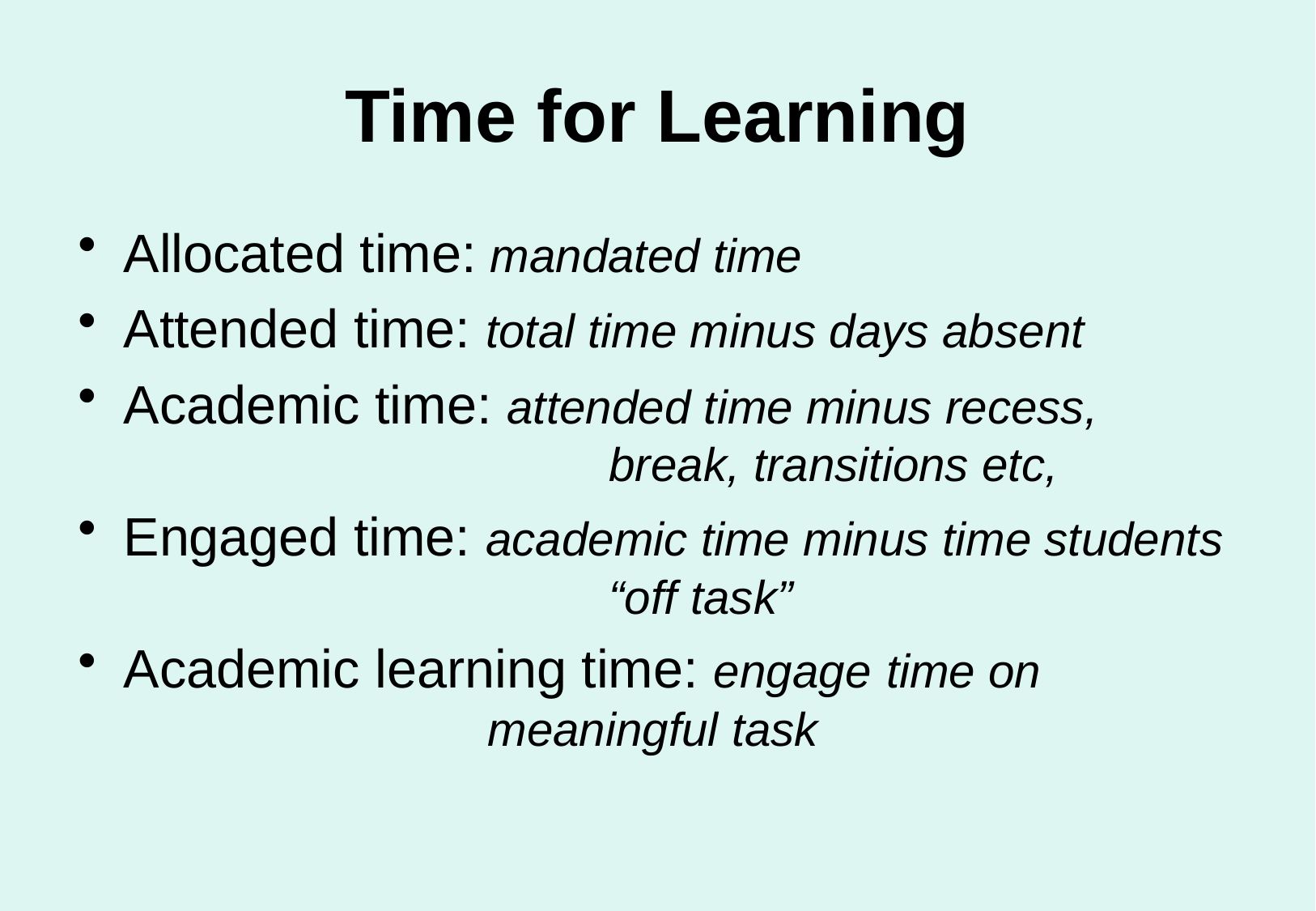

# Time for Learning
Allocated time: mandated time
Attended time: total time minus days absent
Academic time: attended time minus recess, 					break, transitions etc,
Engaged time: academic time minus time students 				“off task”
Academic learning time: engage time on 					meaningful task